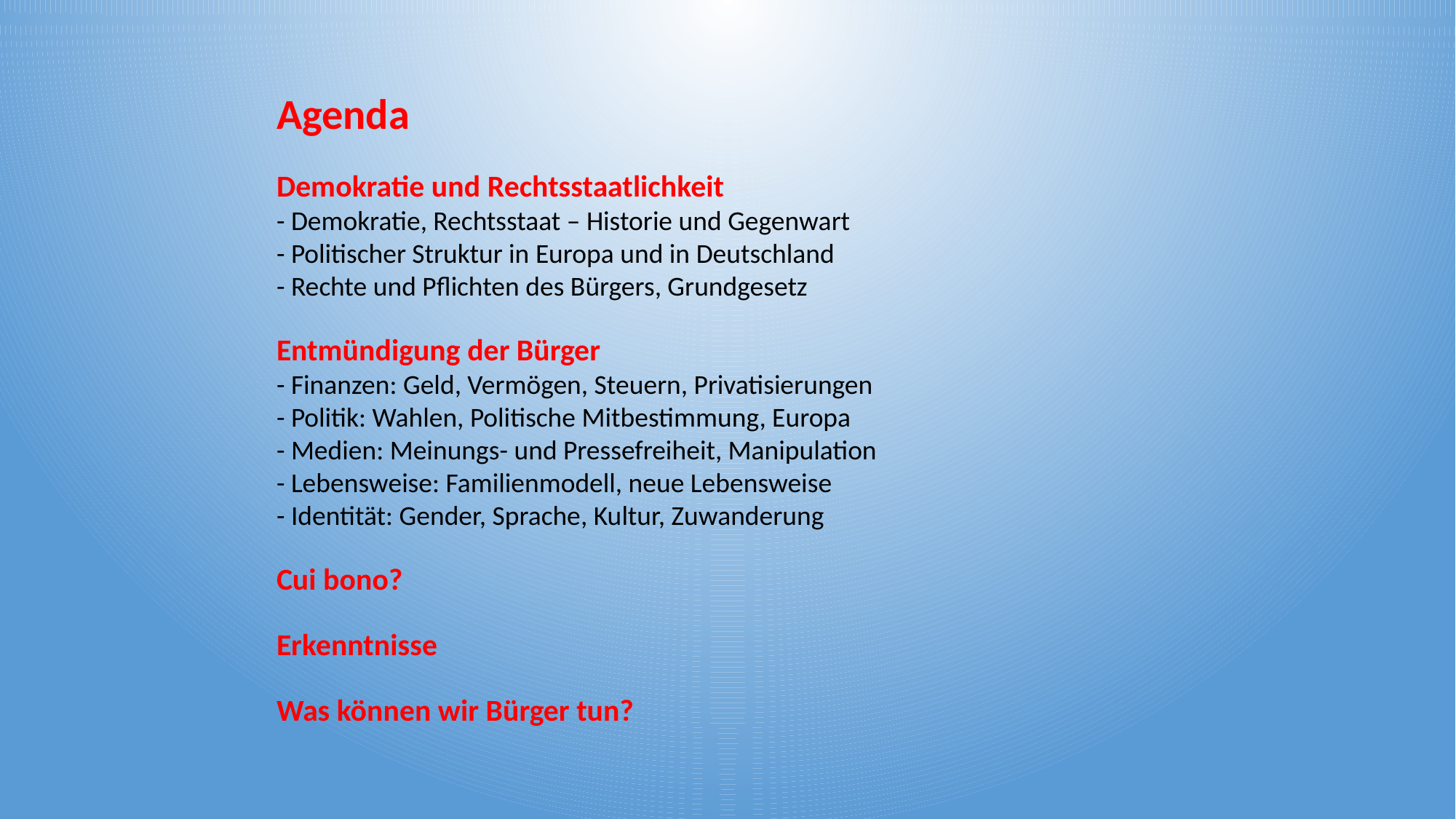

Agenda

Demokratie und Rechtsstaatlichkeit
- Demokratie, Rechtsstaat – Historie und Gegenwart
- Politischer Struktur in Europa und in Deutschland
- Rechte und Pflichten des Bürgers, Grundgesetz

Entmündigung der Bürger
- Finanzen: Geld, Vermögen, Steuern, Privatisierungen
- Politik: Wahlen, Politische Mitbestimmung, Europa
- Medien: Meinungs- und Pressefreiheit, Manipulation
- Lebensweise: Familienmodell, neue Lebensweise
- Identität: Gender, Sprache, Kultur, Zuwanderung

Cui bono?

Erkenntnisse

Was können wir Bürger tun?